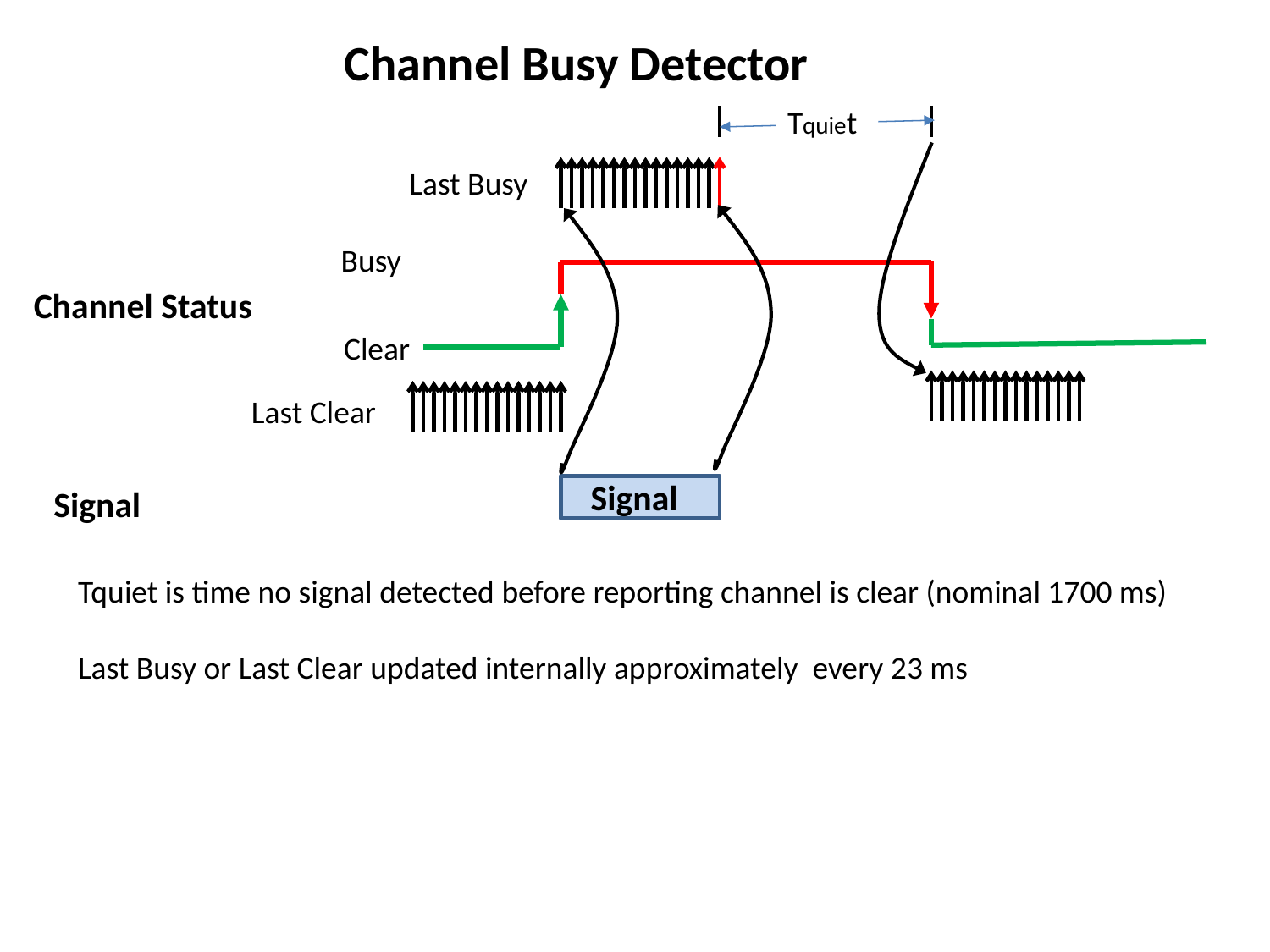

Channel Busy Detector
Tquiet

Last Busy

Busy
Channel Status
Clear
Last Clear
Signal
Signal

Tquiet is time no signal detected before reporting channel is clear (nominal 1700 ms)

Last Busy or Last Clear updated internally approximately  every 23 ms